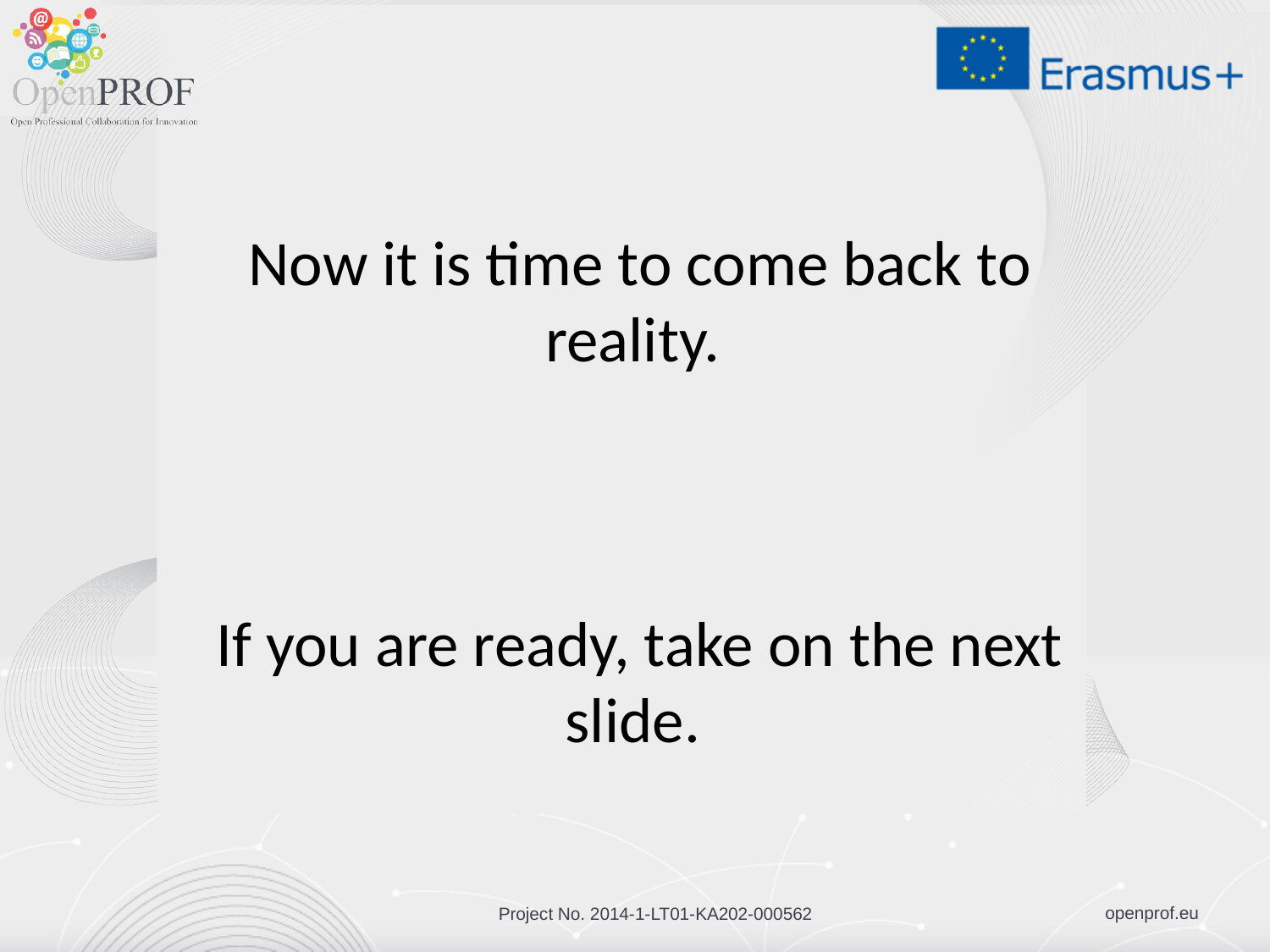

Now it is time to come back to reality.

If you are ready, take on the next slide.